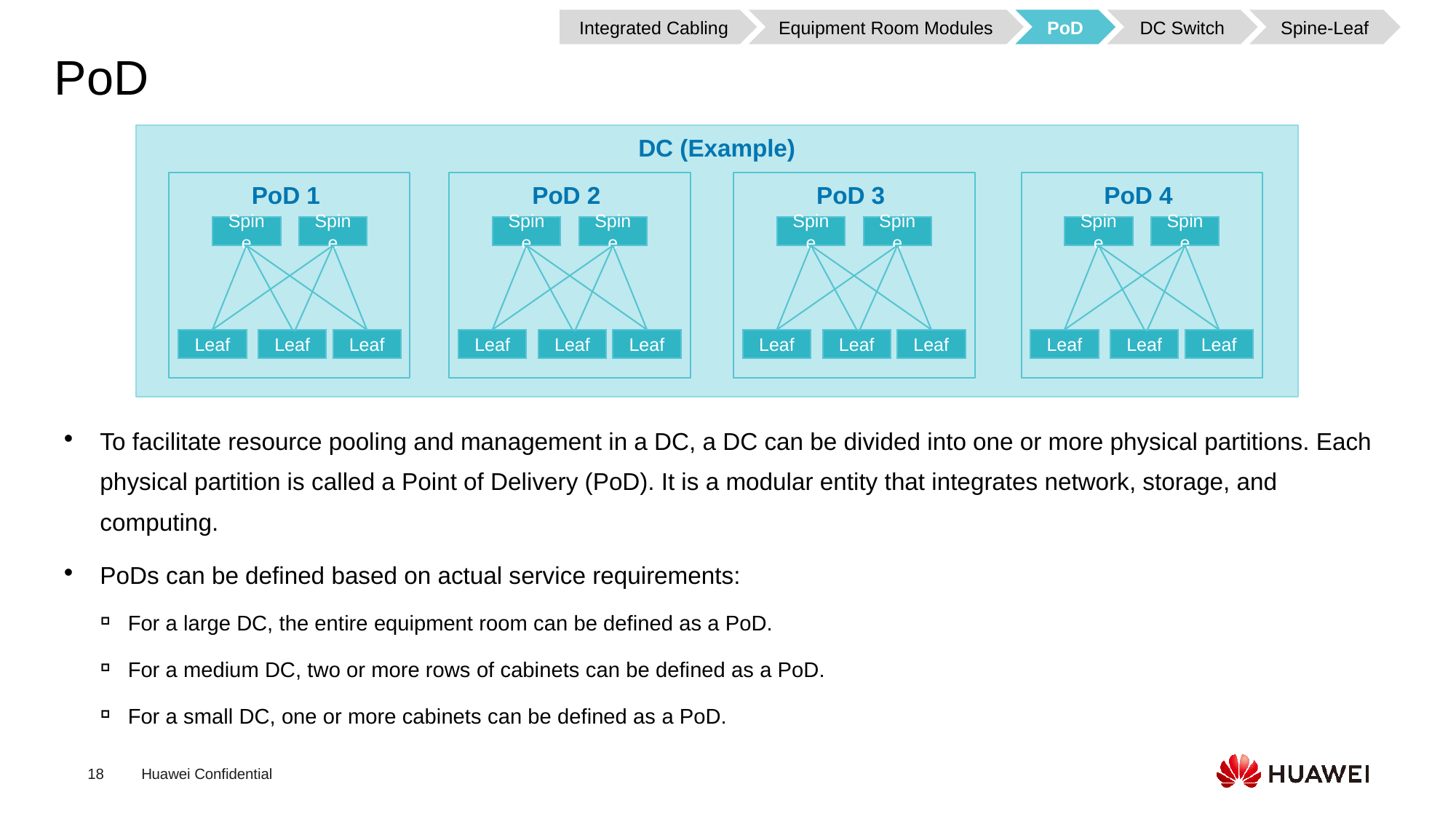

Integrated Cabling
Equipment Room Modules
PoD
DC Switch
Spine-Leaf
# PoD
DC (Example)
PoD 1
PoD 2
PoD 3
PoD 4
Spine
Spine
Spine
Spine
Spine
Spine
Spine
Spine
Leaf
Leaf
Leaf
Leaf
Leaf
Leaf
Leaf
Leaf
Leaf
Leaf
Leaf
Leaf
To facilitate resource pooling and management in a DC, a DC can be divided into one or more physical partitions. Each physical partition is called a Point of Delivery (PoD). It is a modular entity that integrates network, storage, and computing.
PoDs can be defined based on actual service requirements:
For a large DC, the entire equipment room can be defined as a PoD.
For a medium DC, two or more rows of cabinets can be defined as a PoD.
For a small DC, one or more cabinets can be defined as a PoD.